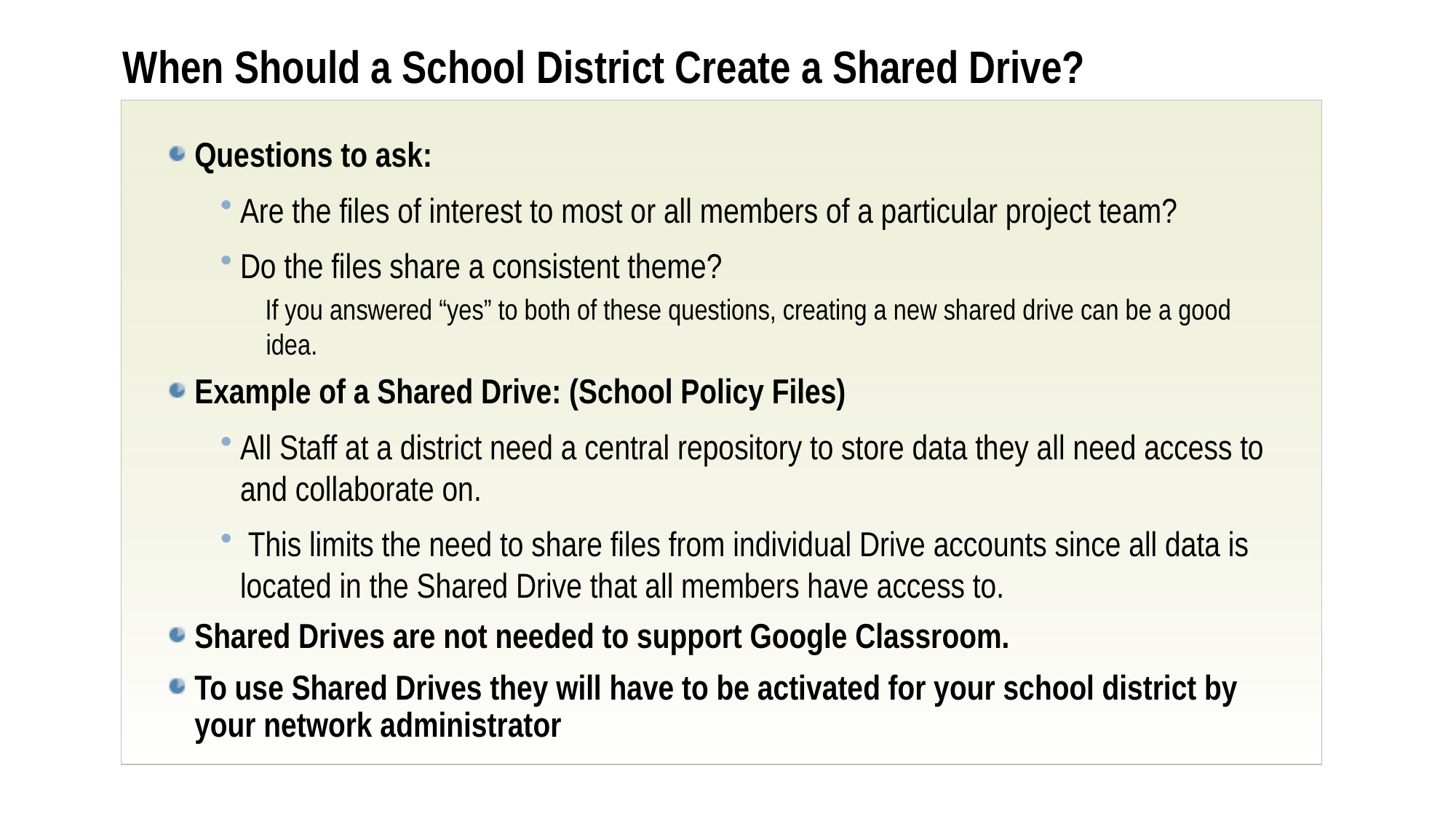

# When Should a School District Create a Shared Drive?
Questions to ask:
Are the files of interest to most or all members of a particular project team?
Do the files share a consistent theme?
If you answered “yes” to both of these questions, creating a new shared drive can be a good idea.
Example of a Shared Drive: (School Policy Files)
All Staff at a district need a central repository to store data they all need access to and collaborate on.
 This limits the need to share files from individual Drive accounts since all data is located in the Shared Drive that all members have access to.
Shared Drives are not needed to support Google Classroom.
To use Shared Drives they will have to be activated for your school district by your network administrator